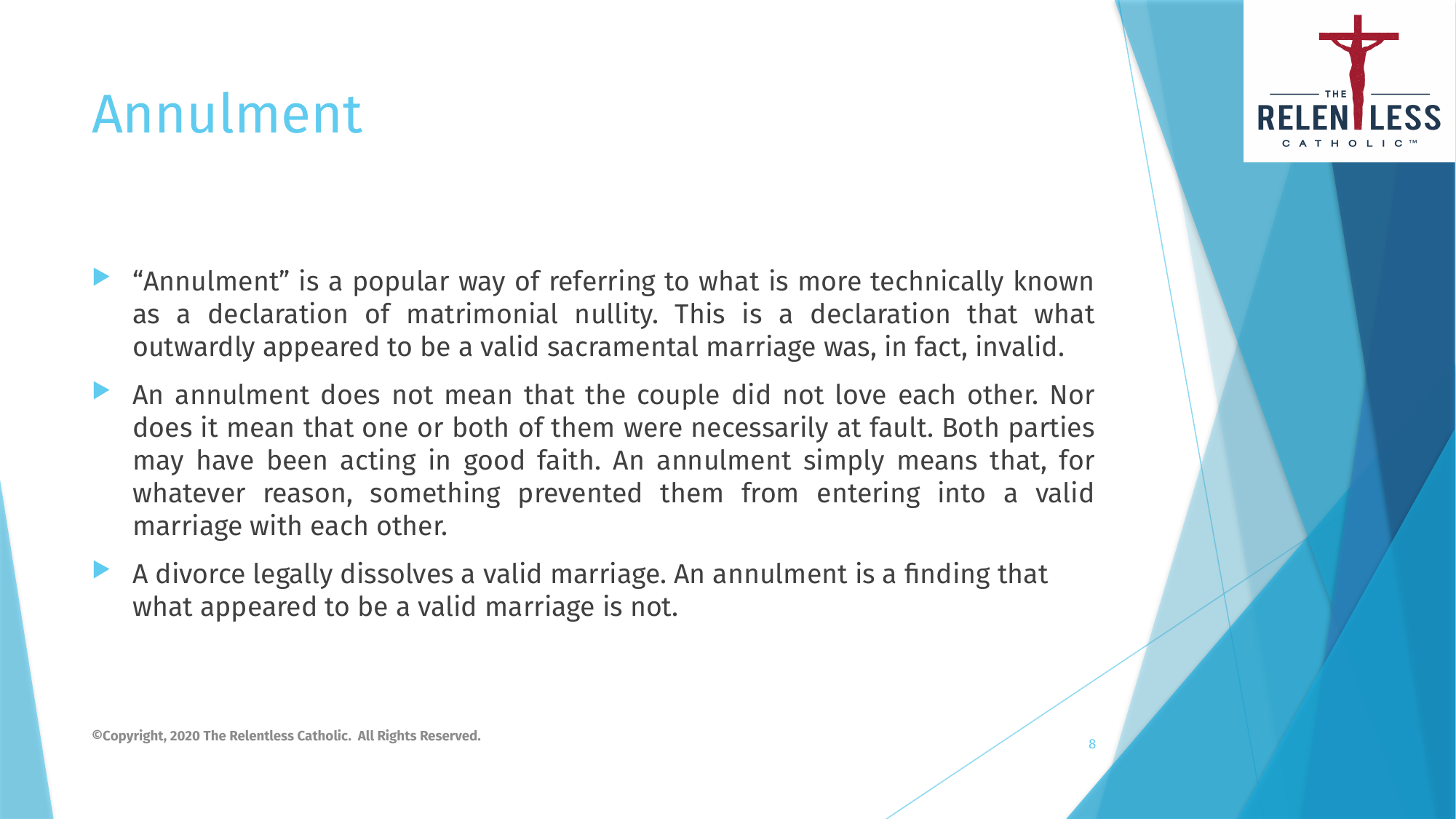

# Annulment
“Annulment” is a popular way of referring to what is more technically known as a declaration of matrimonial nullity. This is a declaration that what outwardly appeared to be a valid sacramental marriage was, in fact, invalid.
An annulment does not mean that the couple did not love each other. Nor does it mean that one or both of them were necessarily at fault. Both parties may have been acting in good faith. An annulment simply means that, for whatever reason, something prevented them from entering into a valid marriage with each other.
A divorce legally dissolves a valid marriage. An annulment is a finding that what appeared to be a valid marriage is not.

©Copyright, 2020 The Relentless Catholic.  All Rights Reserved.

8